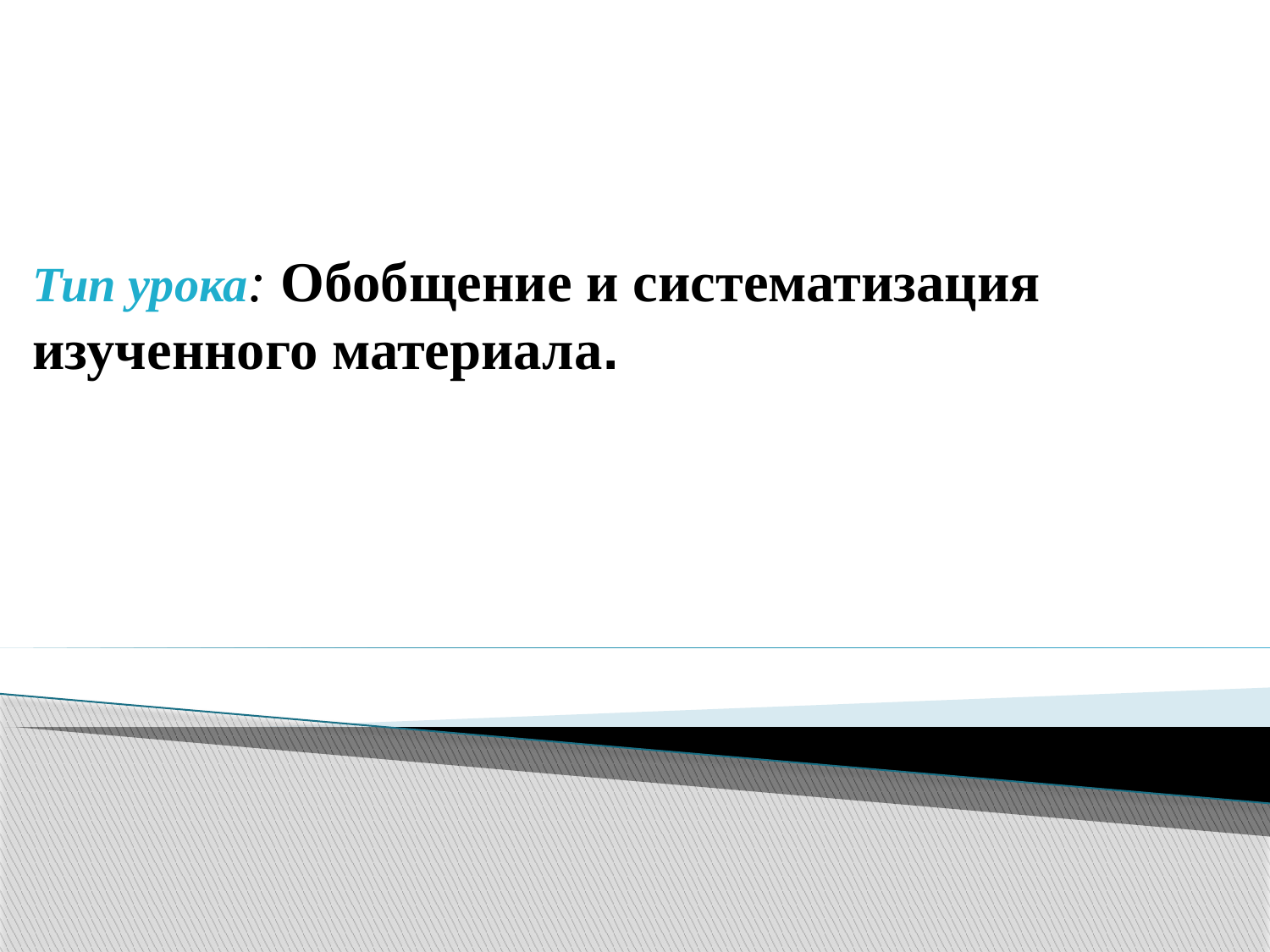

Тип урока: Обобщение и систематизация изученного материала.